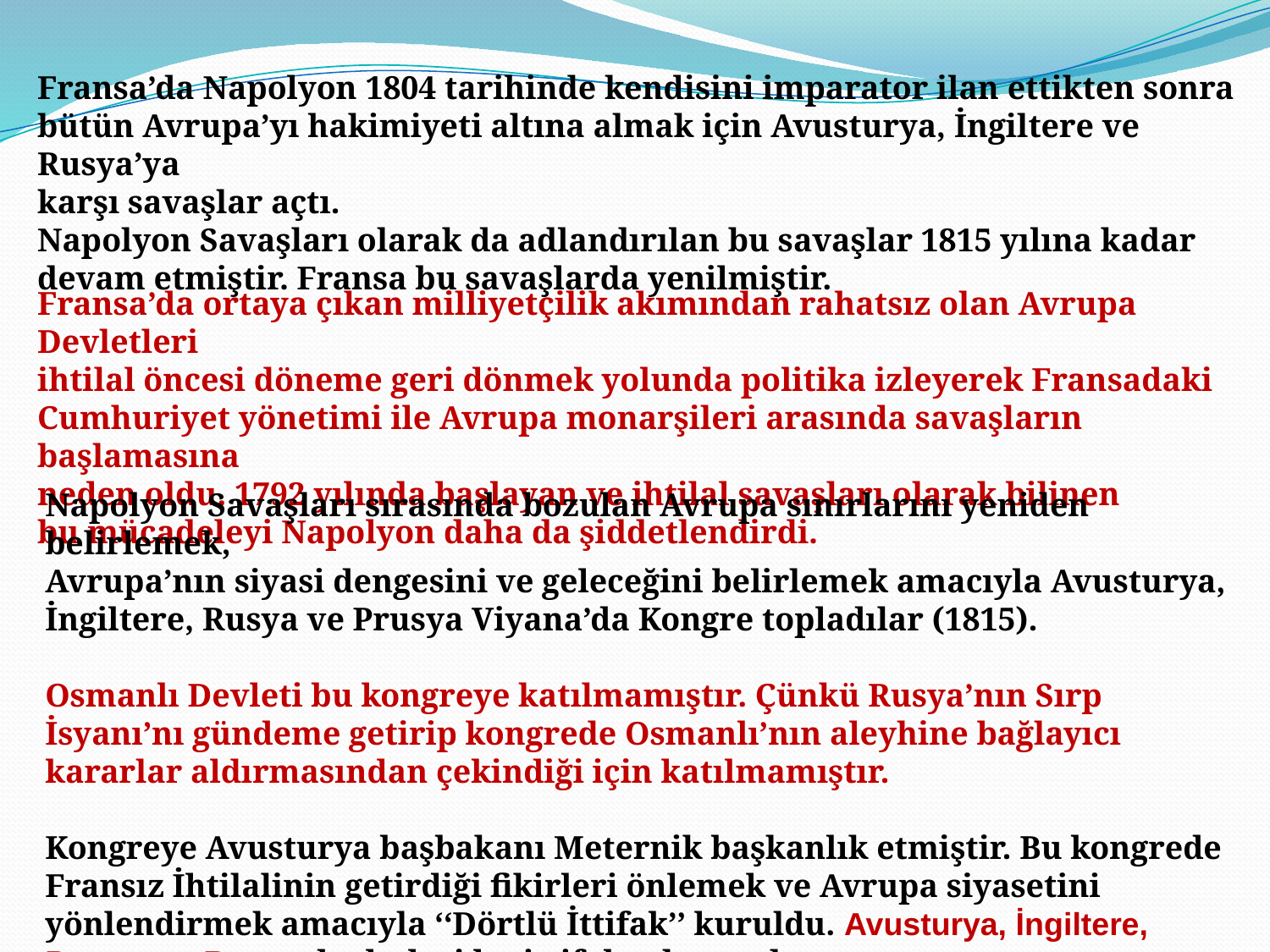

Fransa’da Napolyon 1804 tarihinde kendisini imparator ilan ettikten sonra
bütün Avrupa’yı hakimiyeti altına almak için Avusturya, İngiltere ve Rusya’ya
karşı savaşlar açtı.
Napolyon Savaşları olarak da adlandırılan bu savaşlar 1815 yılına kadar devam etmiştir. Fransa bu savaşlarda yenilmiştir.
Fransa’da ortaya çıkan milliyetçilik akımından rahatsız olan Avrupa Devletleri
ihtilal öncesi döneme geri dönmek yolunda politika izleyerek Fransadaki
Cumhuriyet yönetimi ile Avrupa monarşileri arasında savaşların başlamasına
neden oldu. 1792 yılında başlayan ve ihtilal savaşları olarak bilinen
bu mücadeleyi Napolyon daha da şiddetlendirdi.
Napolyon Savaşları sırasında bozulan Avrupa sınırlarını yeniden belirlemek,
Avrupa’nın siyasi dengesini ve geleceğini belirlemek amacıyla Avusturya, İngiltere, Rusya ve Prusya Viyana’da Kongre topladılar (1815).

Osmanlı Devleti bu kongreye katılmamıştır. Çünkü Rusya’nın Sırp İsyanı’nı gündeme getirip kongrede Osmanlı’nın aleyhine bağlayıcı kararlar aldırmasından çekindiği için katılmamıştır.

Kongreye Avusturya başbakanı Meternik başkanlık etmiştir. Bu kongrede Fransız İhtilalinin getirdiği fikirleri önlemek ve Avrupa siyasetini yönlendirmek amacıyla ‘‘Dörtlü İttifak’’ kuruldu. Avusturya, İngiltere, Prusya ve Rusya devletleri bu ittifakı oluşturdu.